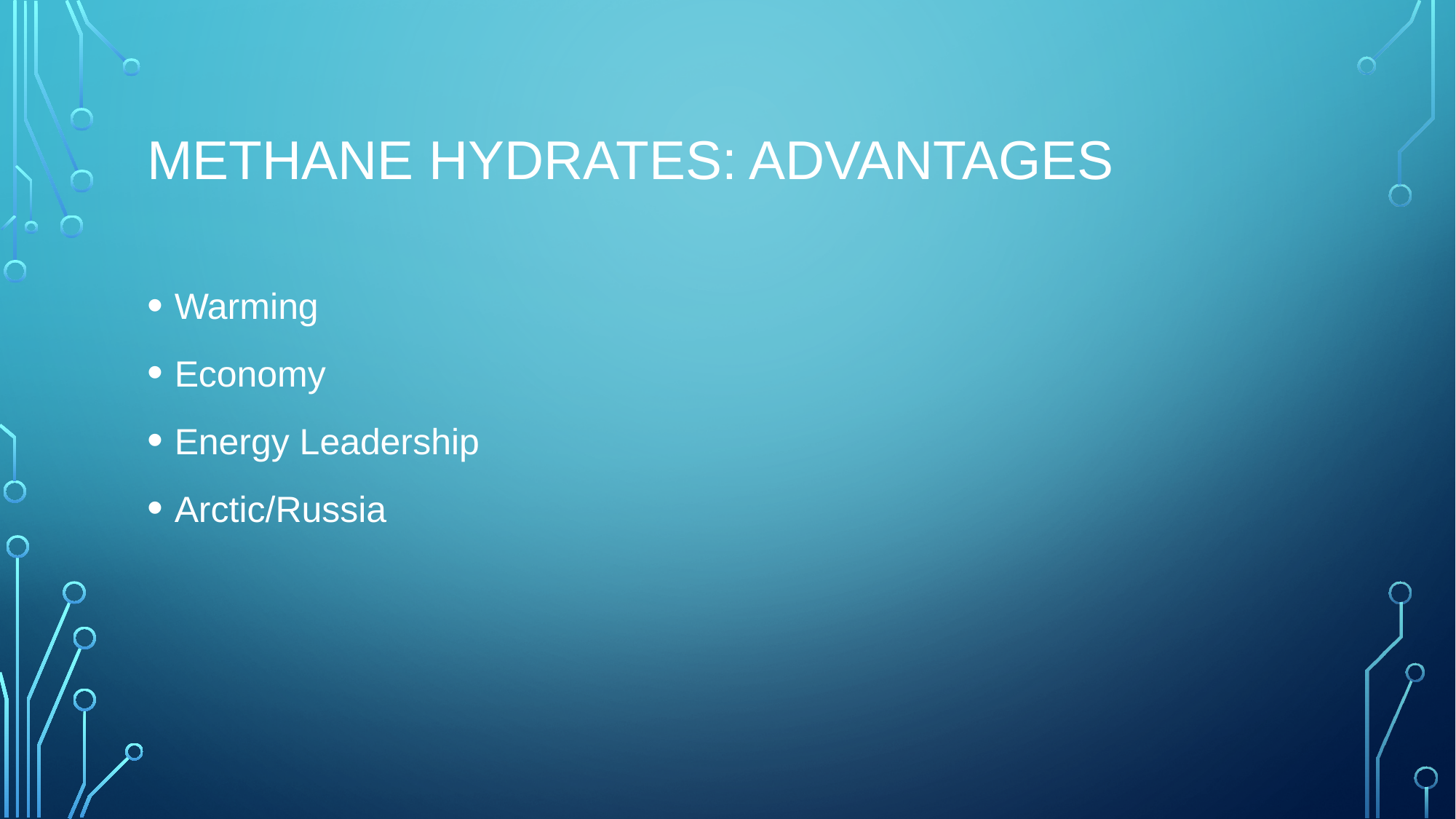

# Methane Hydrates: Advantages
Warming
Economy
Energy Leadership
Arctic/Russia